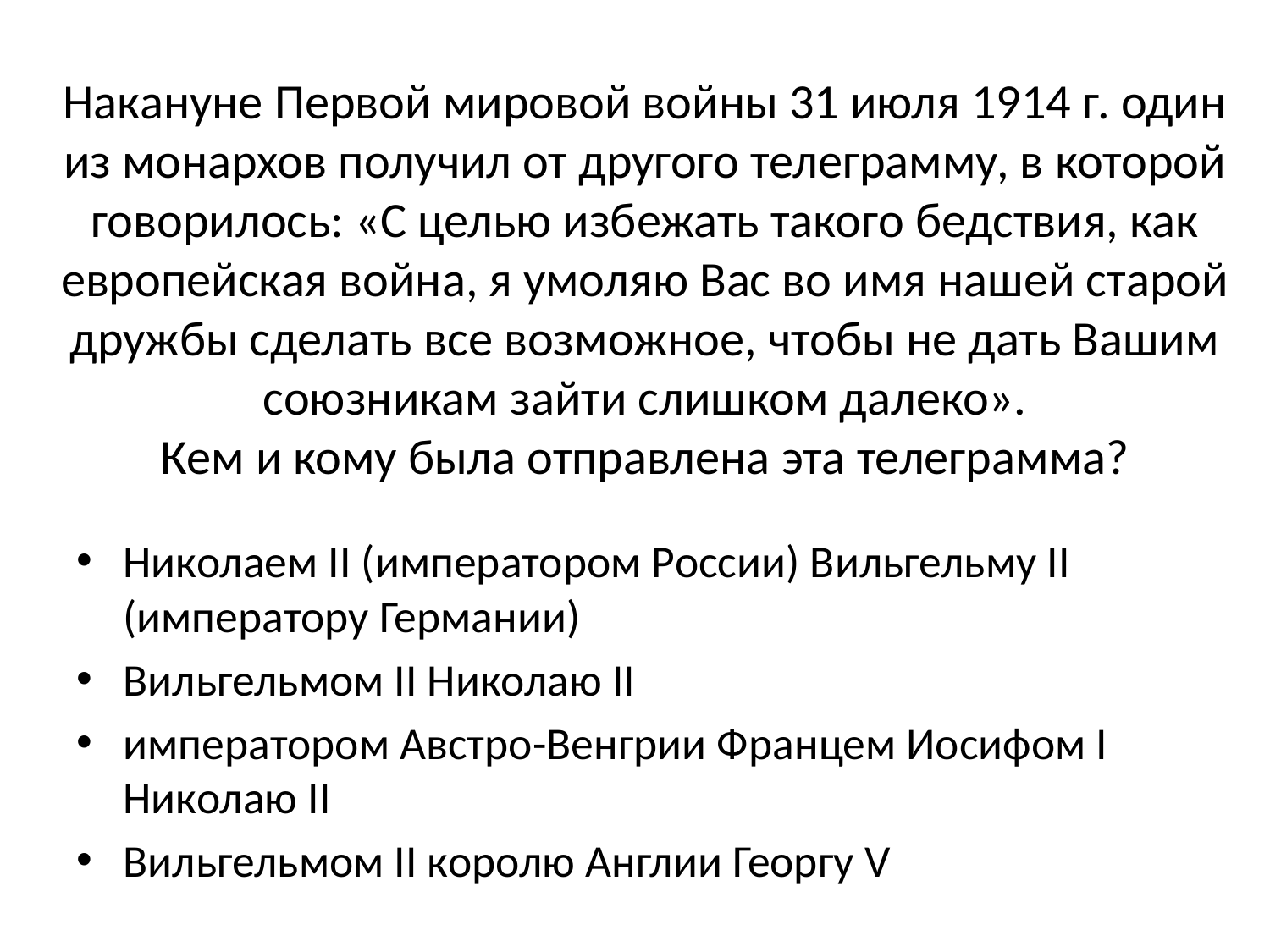

# Накануне Первой мировой войны 31 июля 1914 г. один из монархов получил от другого телеграмму, в которой говорилось: «С целью избежать такого бедствия, как европейская война, я умоляю Вас во имя нашей старой дружбы сделать все возможное, чтобы не дать Вашим союзникам зайти слишком далеко». Кем и кому была отправлена эта телеграмма?
Николаем II (императором России) Вильгельму II (императору Германии)
Вильгельмом II Николаю II
императором Австро-Венгрии Францем Иосифом I Николаю II
Вильгельмом II королю Англии Георгу V